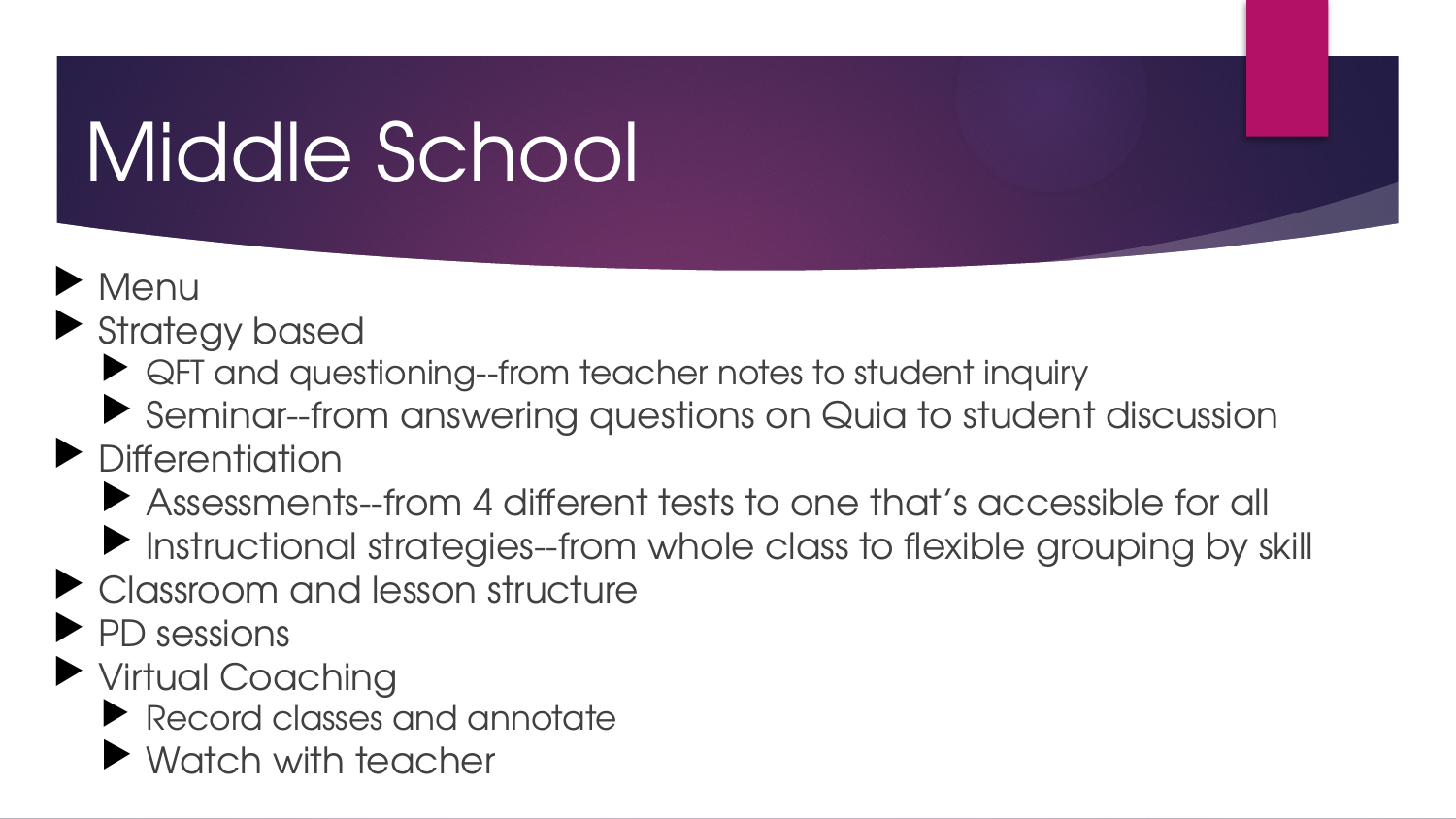

# Middle School
Menu
Strategy based
QFT and questioning--from teacher notes to student inquiry
Seminar--from answering questions on Quia to student discussion
Differentiation
Assessments--from 4 different tests to one that’s accessible for all
Instructional strategies--from whole class to flexible grouping by skill
Classroom and lesson structure
PD sessions
Virtual Coaching
Record classes and annotate
Watch with teacher